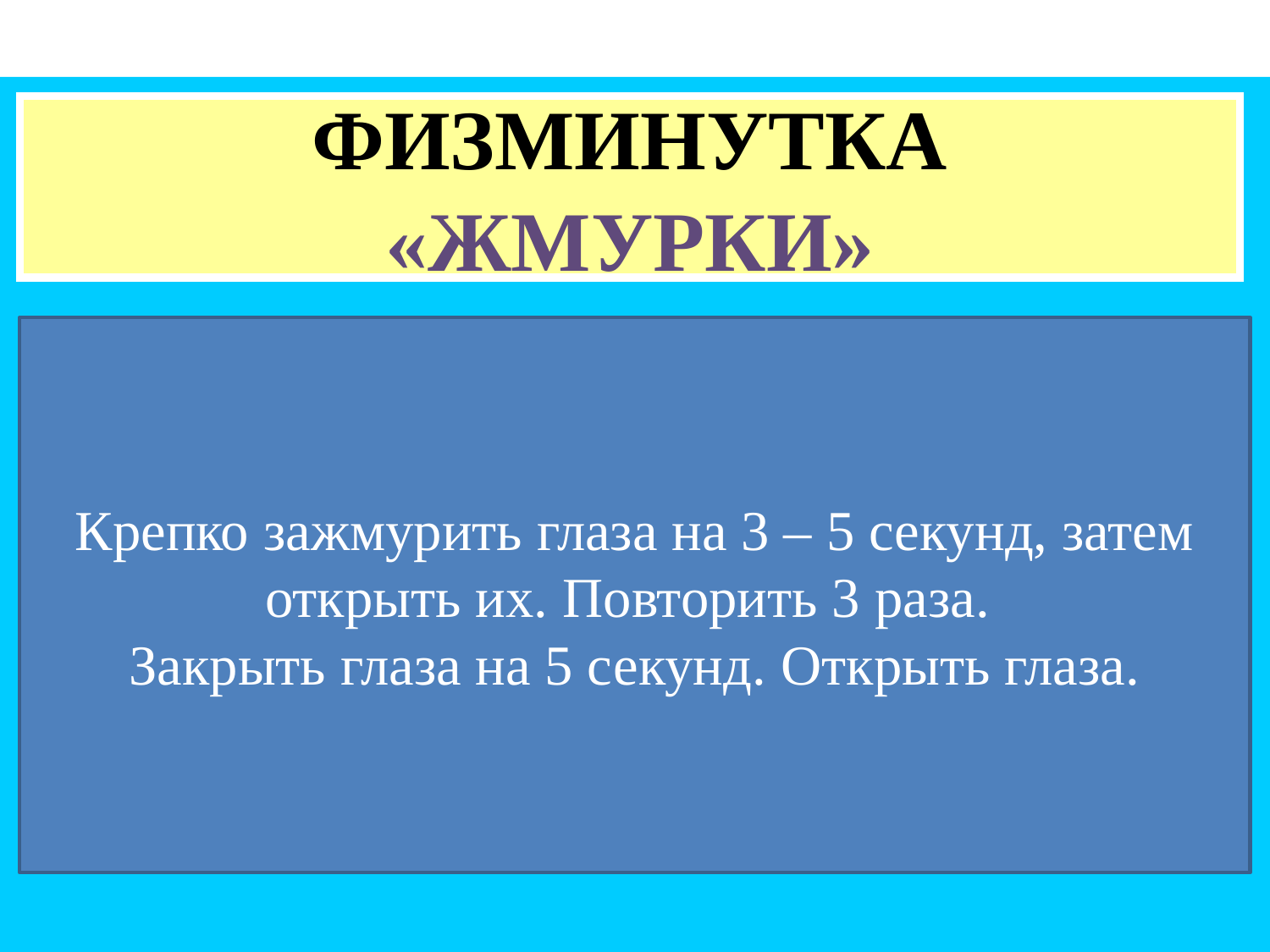

ФИЗМИНУТКА
«ЖМУРКИ»
Крепко зажмурить глаза на 3 – 5 секунд, затем открыть их. Повторить 3 раза.
Закрыть глаза на 5 секунд. Открыть глаза.